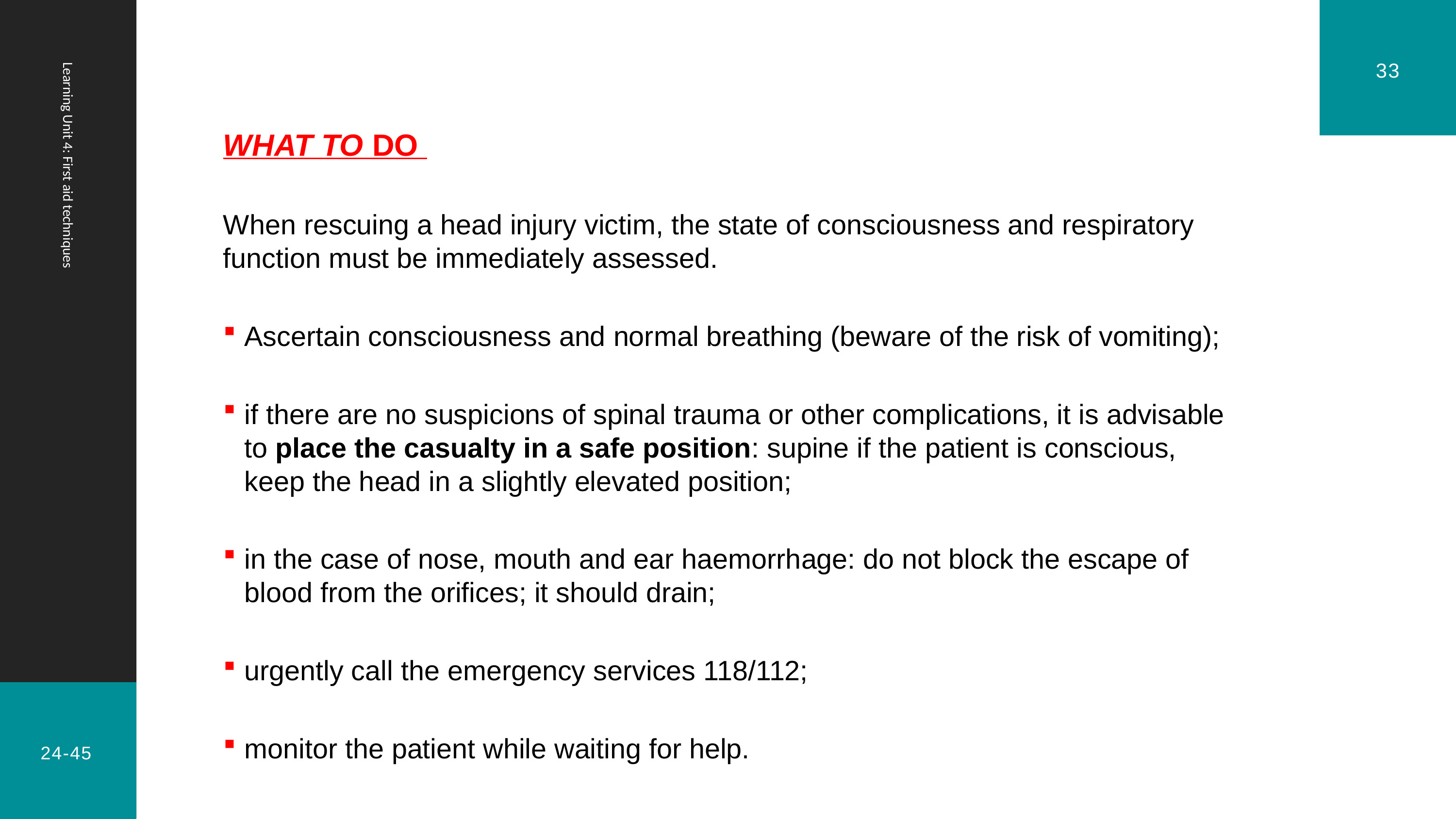

33
WHAT TO DO

When rescuing a head injury victim, the state of consciousness and respiratory function must be immediately assessed.

Ascertain consciousness and normal breathing (beware of the risk of vomiting);

if there are no suspicions of spinal trauma or other complications, it is advisable to place the casualty in a safe position: supine if the patient is conscious, keep the head in a slightly elevated position;

in the case of nose, mouth and ear haemorrhage: do not block the escape of blood from the orifices; it should drain;

urgently call the emergency services 118/112;

monitor the patient while waiting for help.
Learning Unit 4: First aid techniques

24-45